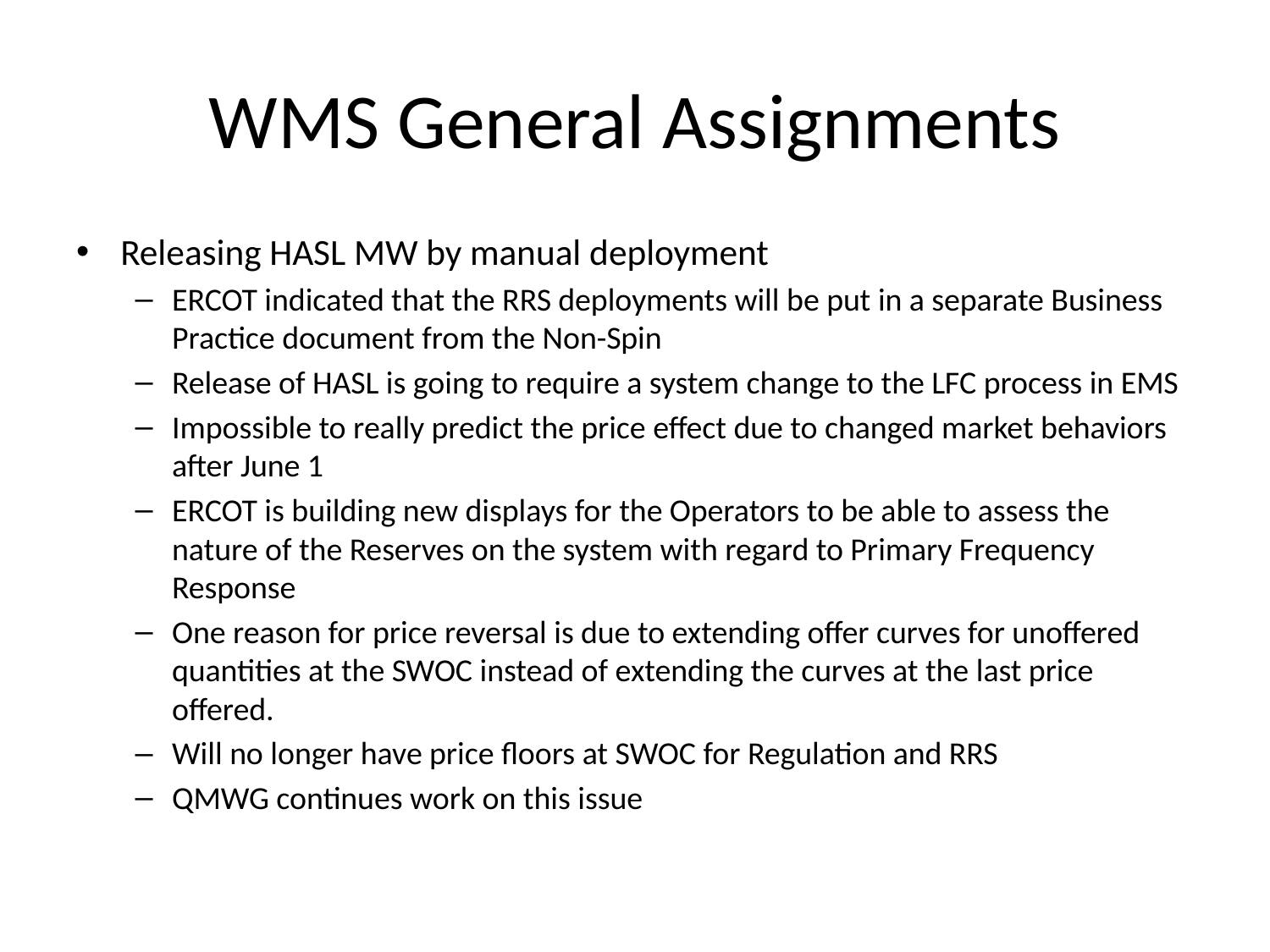

# WMS General Assignments
Releasing HASL MW by manual deployment
ERCOT indicated that the RRS deployments will be put in a separate Business Practice document from the Non-Spin
Release of HASL is going to require a system change to the LFC process in EMS
Impossible to really predict the price effect due to changed market behaviors after June 1
ERCOT is building new displays for the Operators to be able to assess the nature of the Reserves on the system with regard to Primary Frequency Response
One reason for price reversal is due to extending offer curves for unoffered quantities at the SWOC instead of extending the curves at the last price offered.
Will no longer have price floors at SWOC for Regulation and RRS
QMWG continues work on this issue